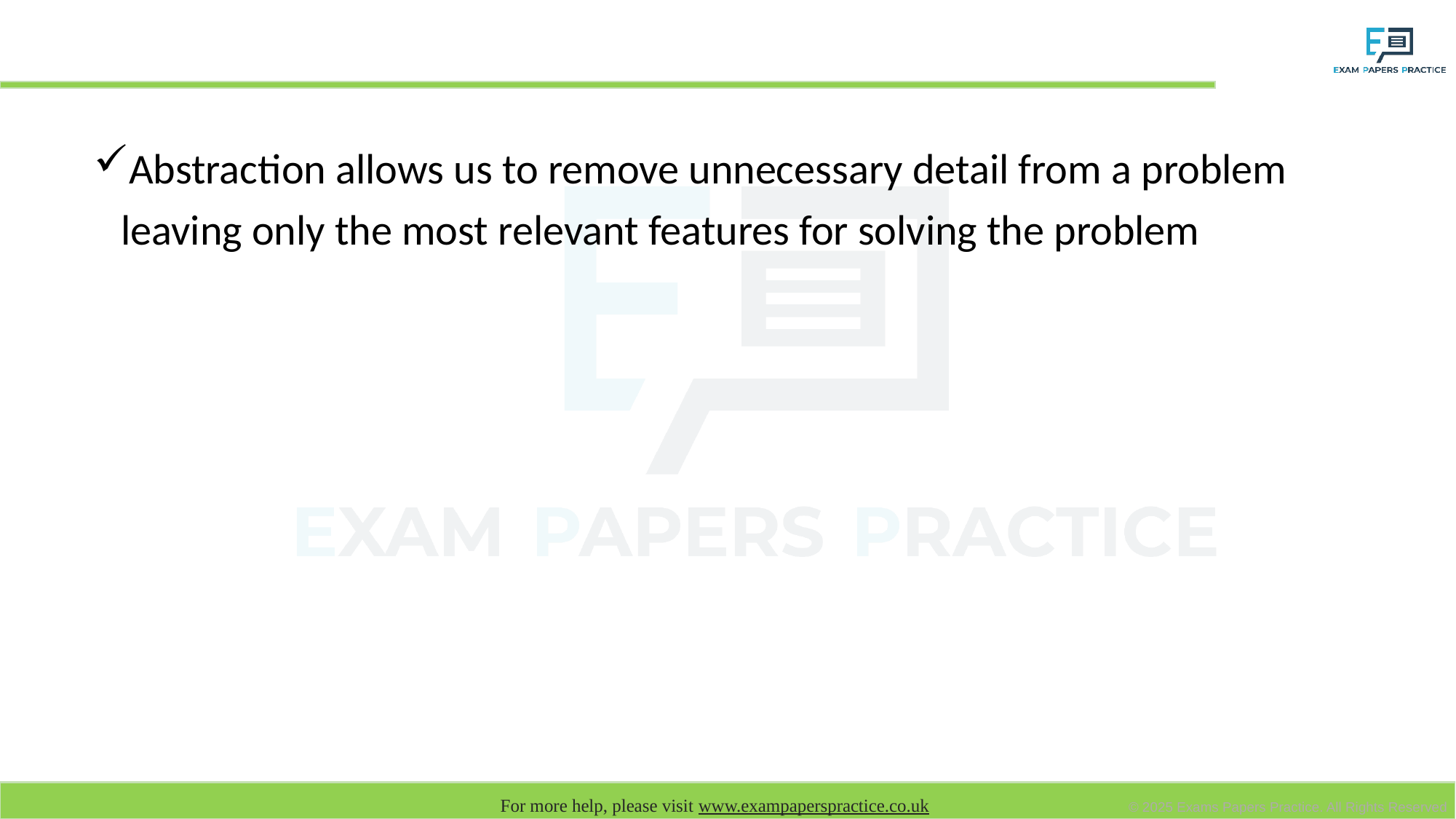

# Representational Abstraction
Abstraction allows us to remove unnecessary detail from a problem leaving only the most relevant features for solving the problem